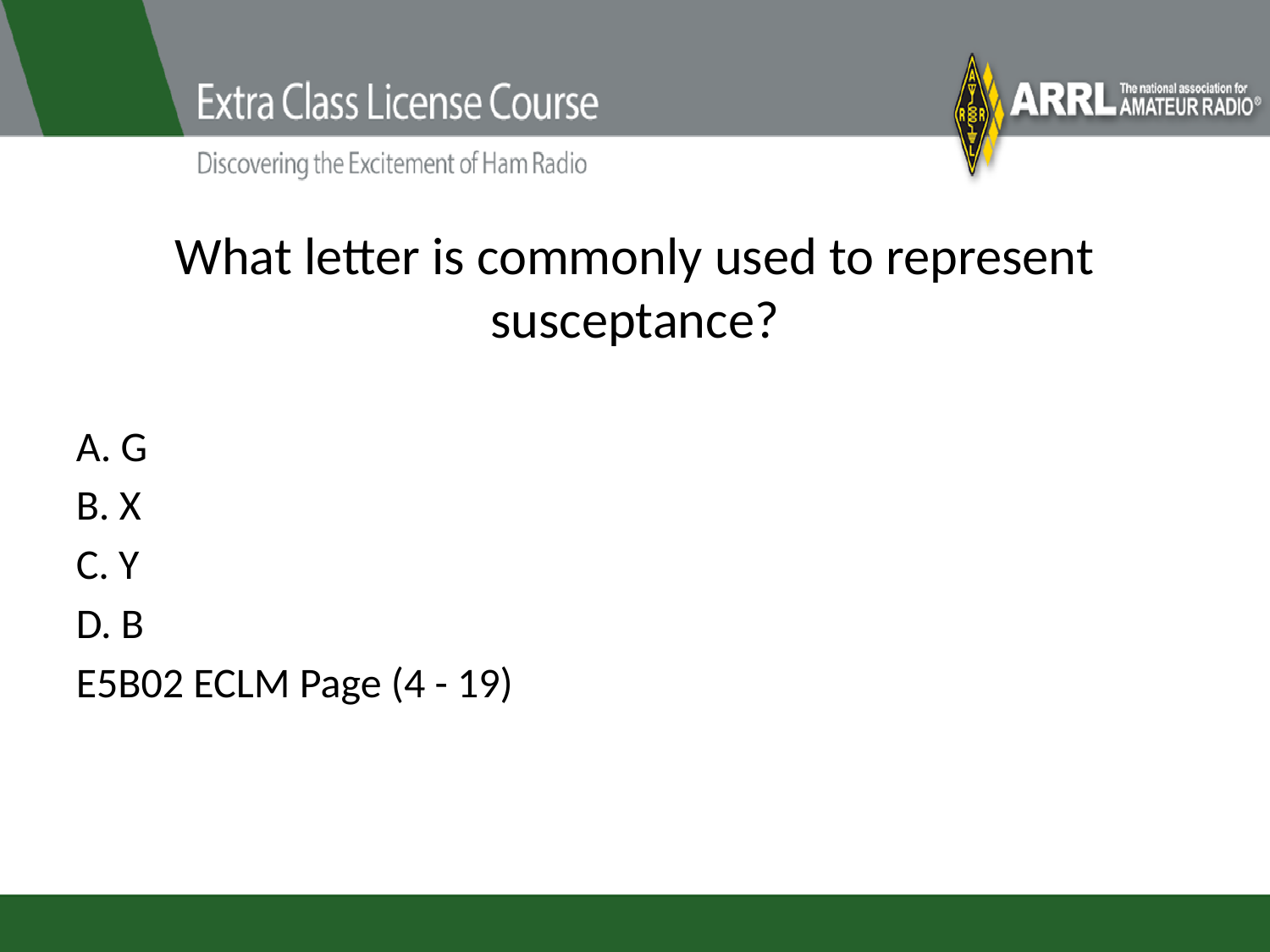

# What letter is commonly used to represent susceptance?
A. G
B. X
C. Y
D. B
E5B02 ECLM Page (4 - 19)